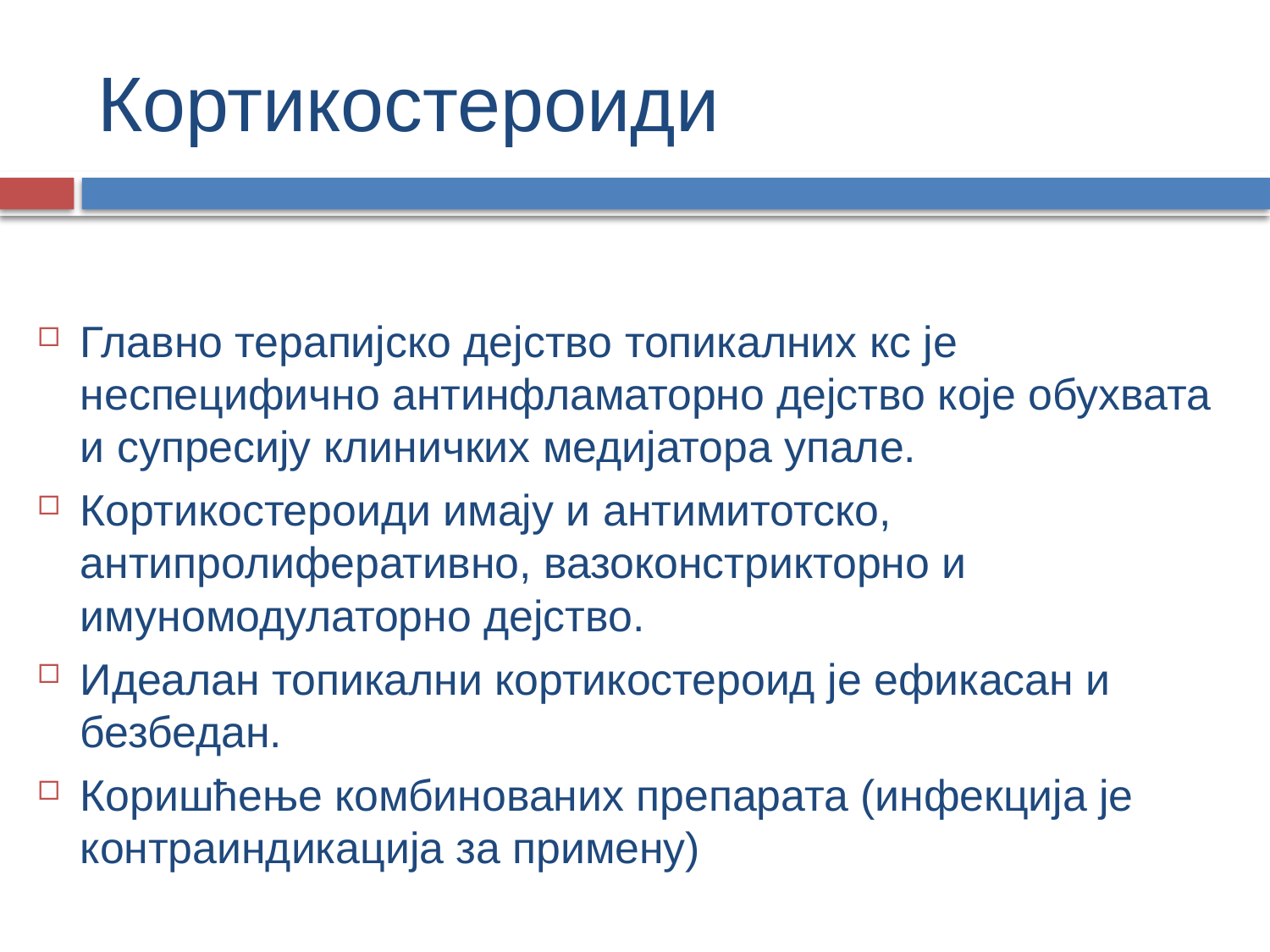

# Кортикостероиди
Главно терапијско дејство топикалних кс је неспецифично антинфламаторно дејство које обухвата и супресију клиничких медијатора упале.
Кортикостероиди имају и антимитотско, антипролиферативно, вазоконстрикторно и имуномодулаторно дејство.
Идеалан топикални кортикостероид је ефикасан и безбедан.
Коришћење комбинованих препарата (инфекција је контраиндикација за примену)